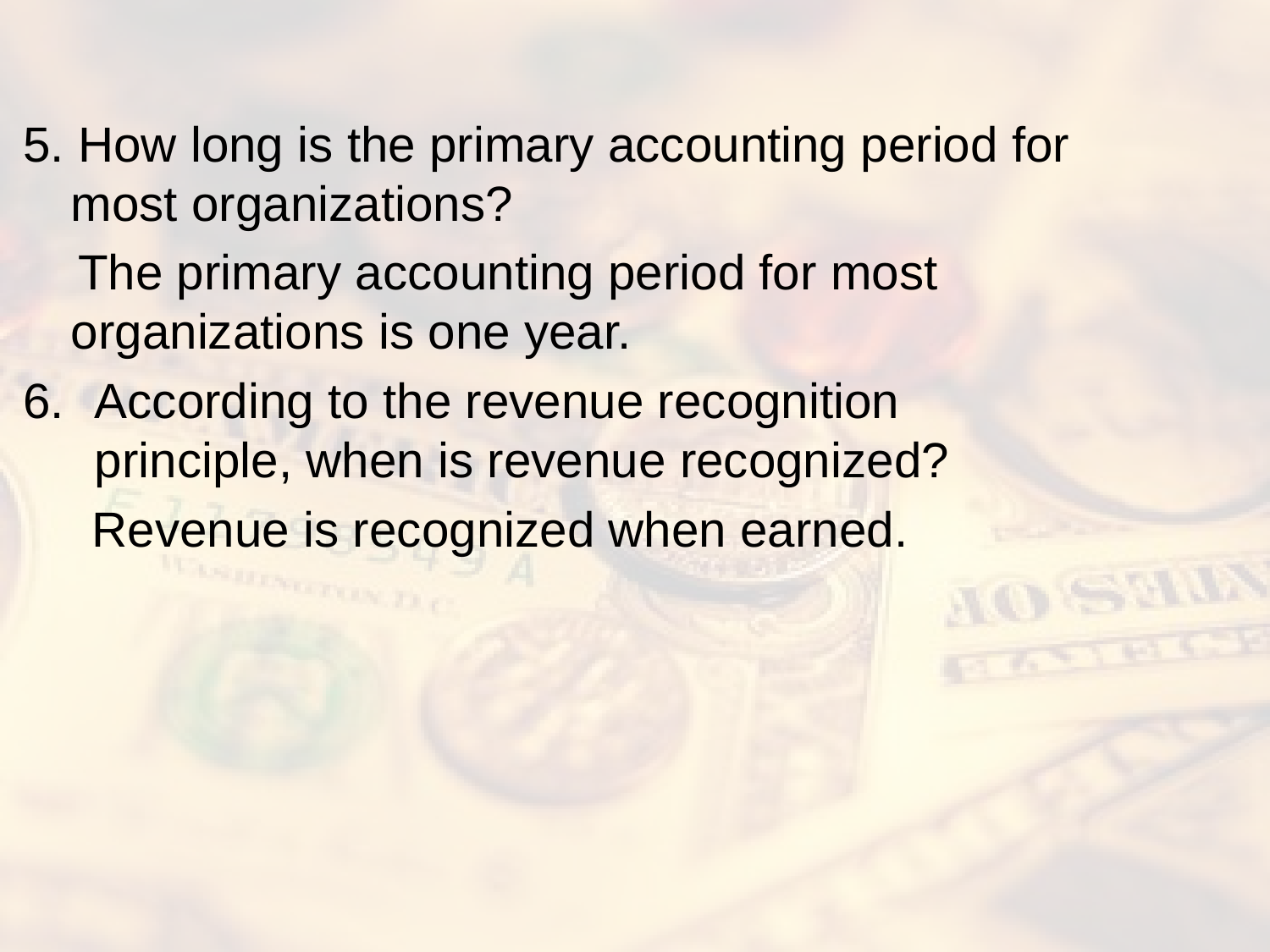

#
5. How long is the primary accounting period for most organizations?
    The primary accounting period for most organizations is one year.
According to the revenue recognition principle, when is revenue recognized?
     Revenue is recognized when earned.